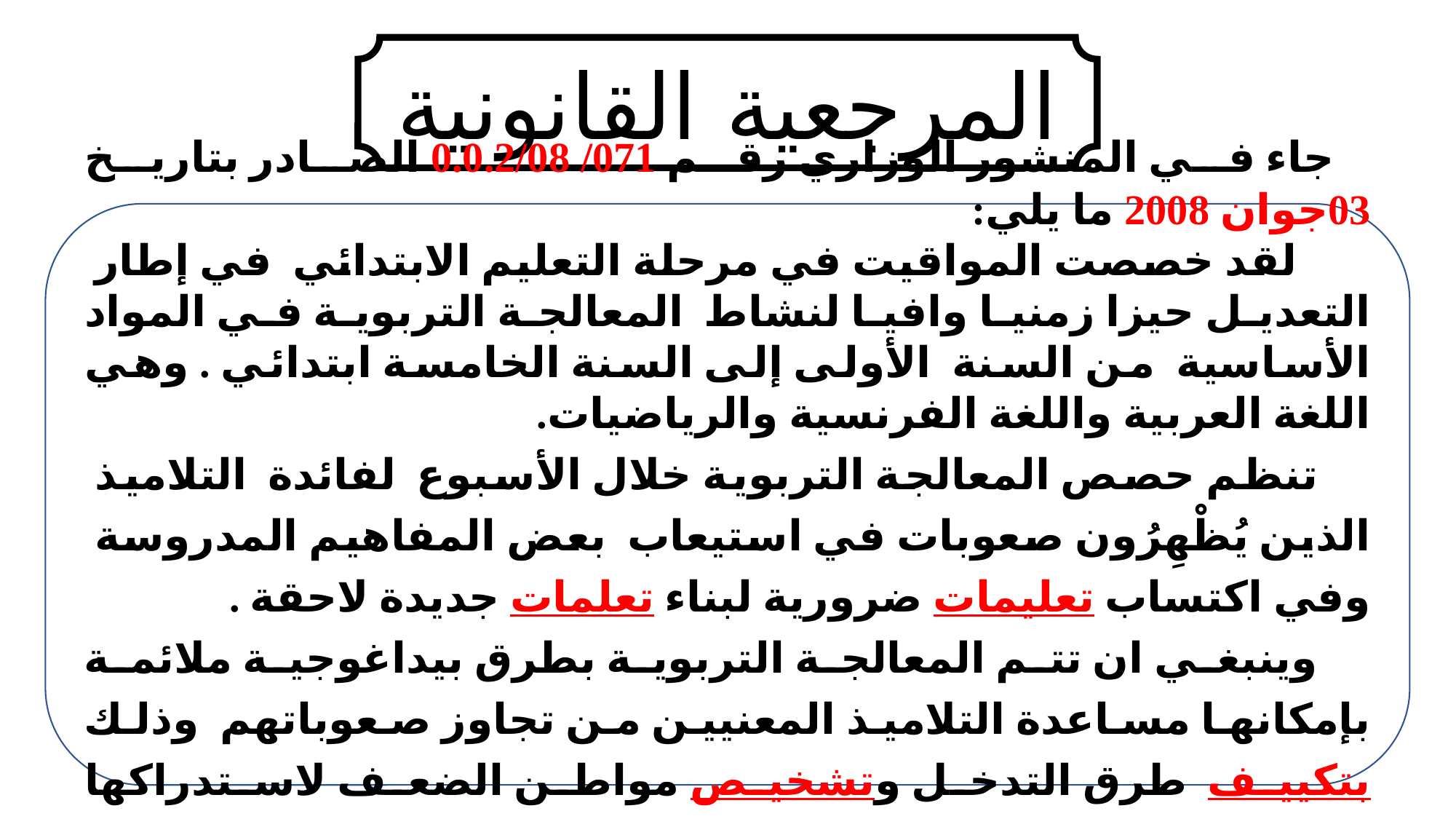

المرجعية القانونية
   جاء في المنشور الوزاري رقم 071/ 0.0.2/08 الصادر بتاريخ 03جوان 2008 ما يلي:
       لقد خصصت المواقيت في مرحلة التعليم الابتدائي  في إطار  التعديل حيزا زمنيا وافيا لنشاط  المعالجة التربوية في المواد الأساسية  من السنة  الأولى إلى السنة الخامسة ابتدائي . وهي اللغة العربية واللغة الفرنسية والرياضيات.
     تنظم حصص المعالجة التربوية خلال الأسبوع  لفائدة  التلاميذ  الذين يُظْهِرُون صعوبات في استيعاب  بعض المفاهيم المدروسة  وفي اكتساب تعليمات ضرورية لبناء تعلمات جديدة لاحقة .
     وينبغي ان تتم المعالجة التربوية بطرق بيداغوجية ملائمة بإمكانها مساعدة التلاميذ المعنيين من تجاوز صعوباتهم  وذلك بتكييف  طرق التدخل وتشخيص مواطن الضعف لاستدراكها واللجوء إلى تفريد التعلم عندما يكون ذلك ممكنا.